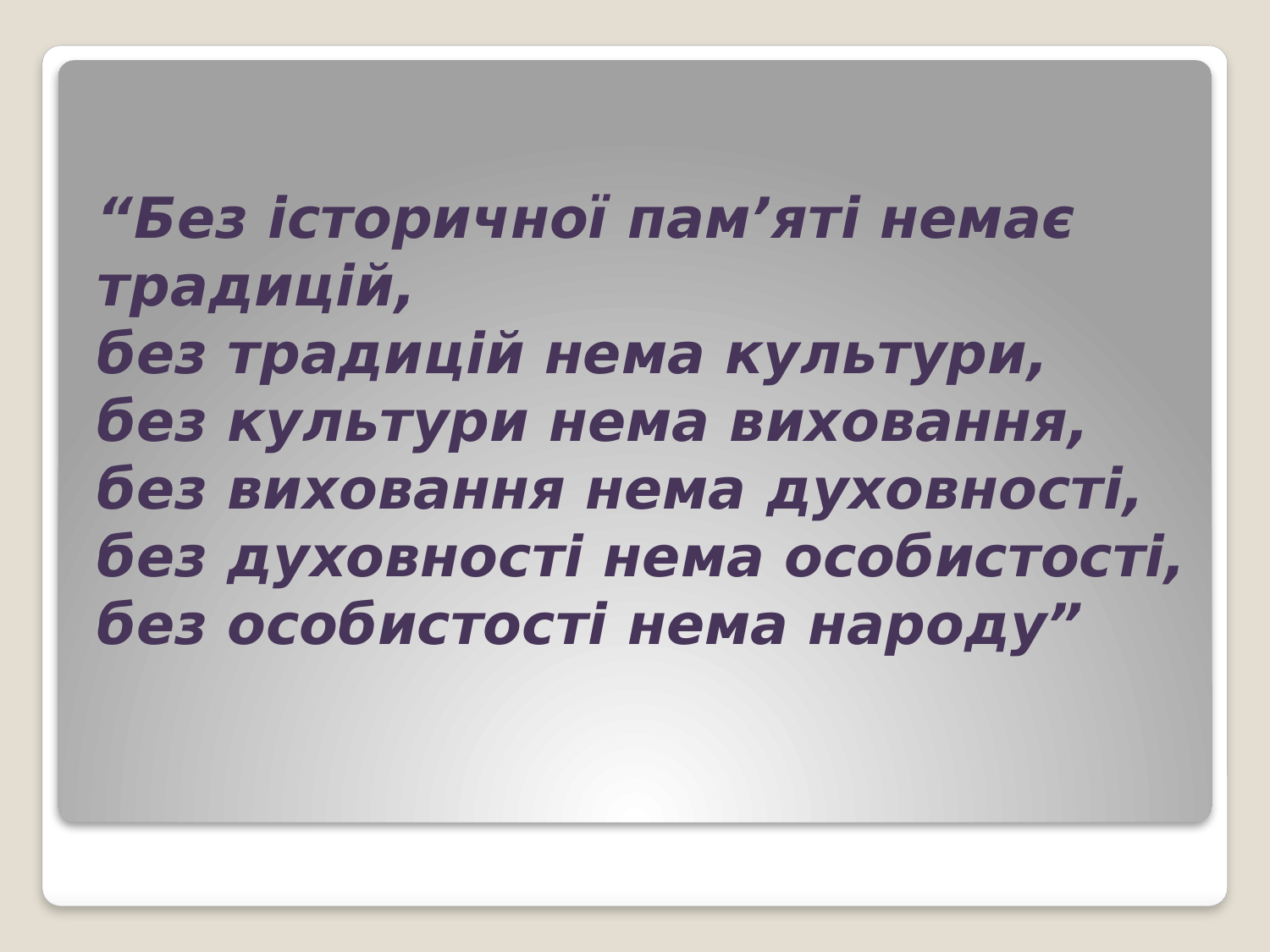

# “Без історичної пам’яті немає традицій, без традицій нема культури, без культури нема виховання, без виховання нема духовності, без духовності нема особистості, без особистості нема народу”